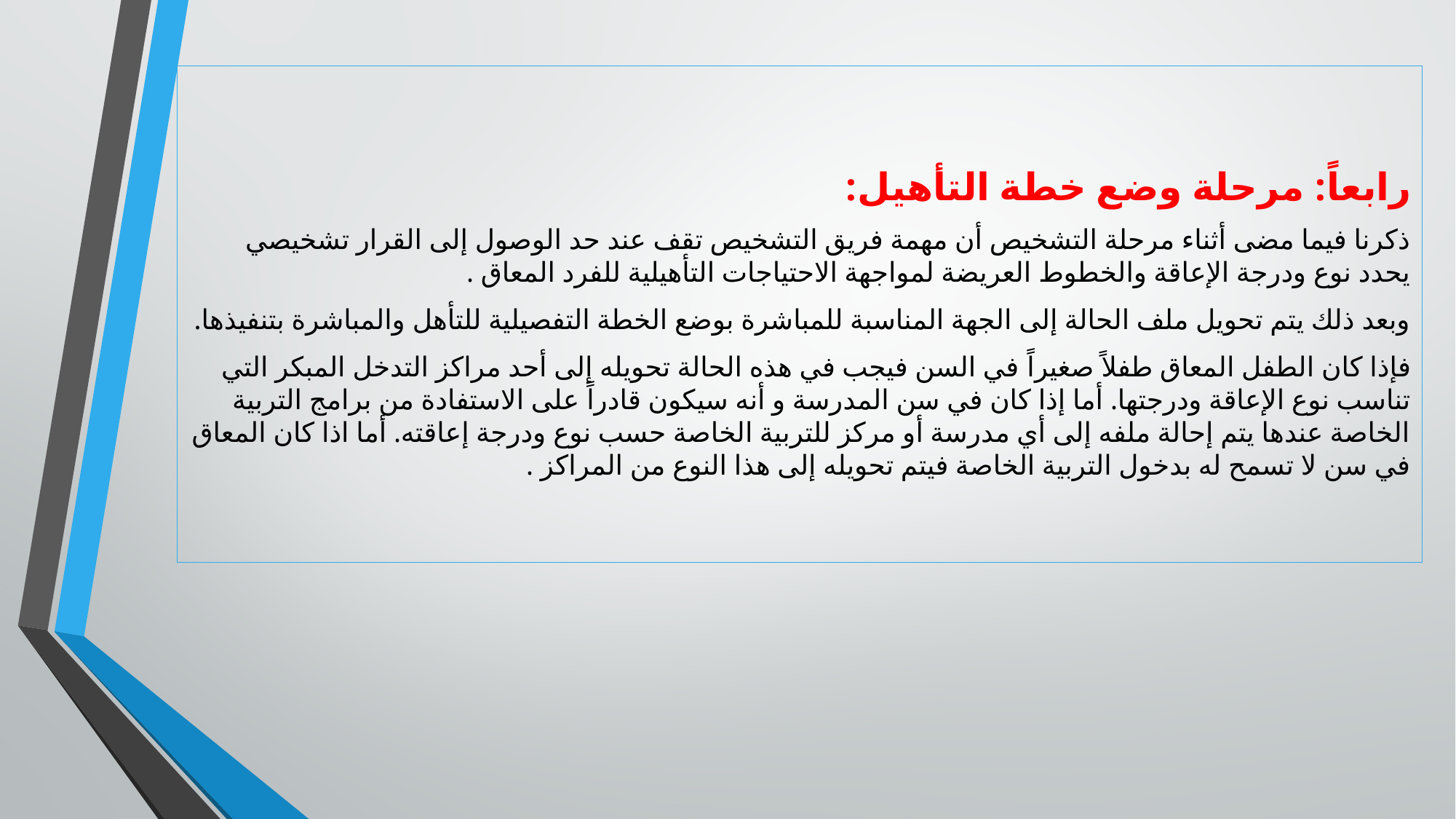

رابعاً: مرحلة وضع خطة التأهيل:
ذكرنا فيما مضى أثناء مرحلة التشخيص أن مهمة فريق التشخيص تقف عند حد الوصول إلى القرار تشخيصي يحدد نوع ودرجة الإعاقة والخطوط العريضة لمواجهة الاحتياجات التأهيلية للفرد المعاق .
وبعد ذلك يتم تحويل ملف الحالة إلى الجهة المناسبة للمباشرة بوضع الخطة التفصيلية للتأهل والمباشرة بتنفيذها.
فإذا كان الطفل المعاق طفلاً صغيراً في السن فيجب في هذه الحالة تحويله إلى أحد مراكز التدخل المبكر التي تناسب نوع الإعاقة ودرجتها. أما إذا كان في سن المدرسة و أنه سيكون قادراً على الاستفادة من برامج التربية الخاصة عندها يتم إحالة ملفه إلى أي مدرسة أو مركز للتربية الخاصة حسب نوع ودرجة إعاقته. أما اذا كان المعاق في سن لا تسمح له بدخول التربية الخاصة فيتم تحويله إلى هذا النوع من المراكز .